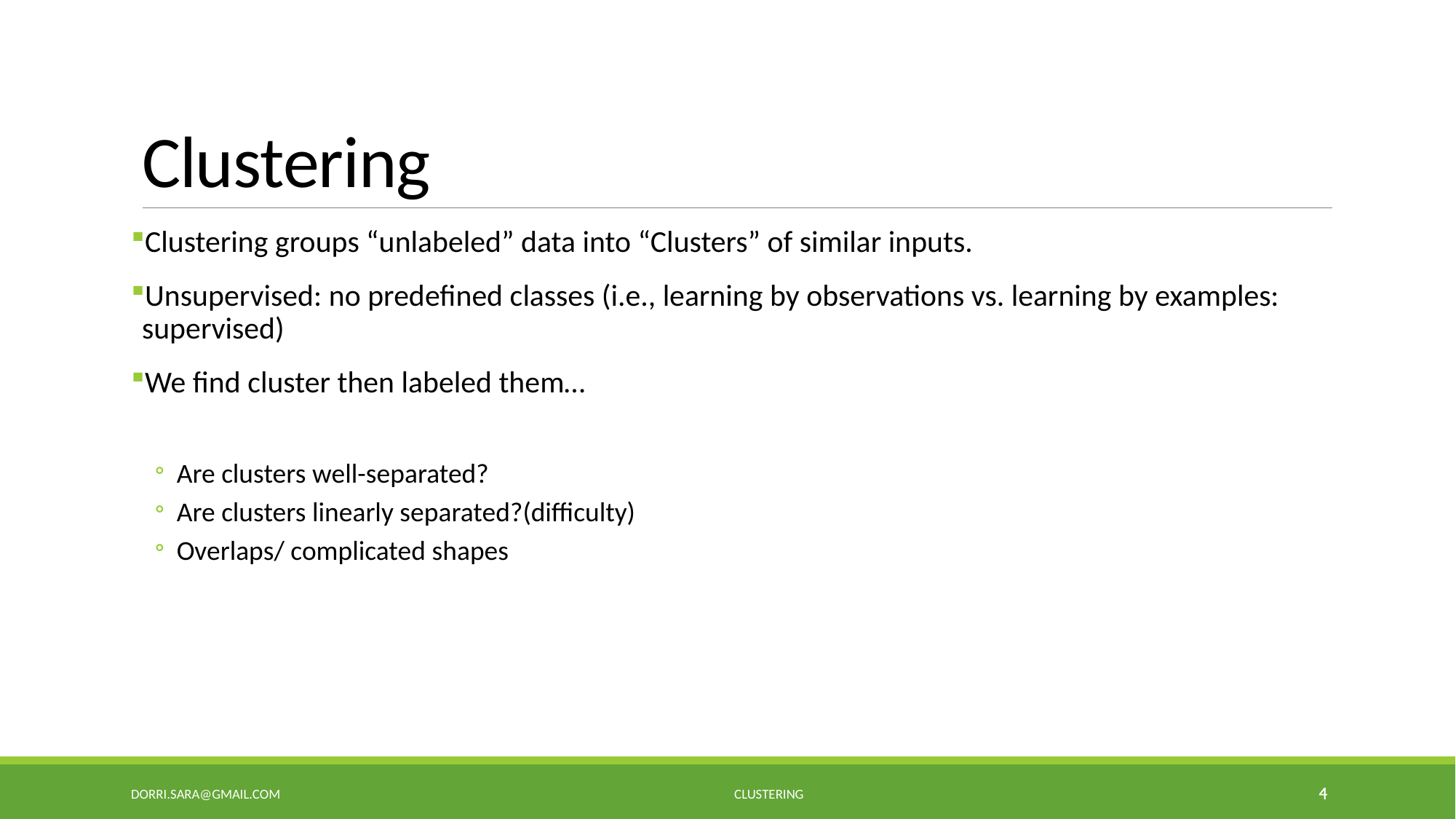

# Clustering
Clustering groups “unlabeled” data into “Clusters” of similar inputs.
Unsupervised: no predefined classes (i.e., learning by observations vs. learning by examples: supervised)
We find cluster then labeled them…

Are clusters well-separated?
Are clusters linearly separated?(difficulty)
Overlaps/ complicated shapes

Dorri.sara@gmail.com                                                                                                                                                   Clustering
4